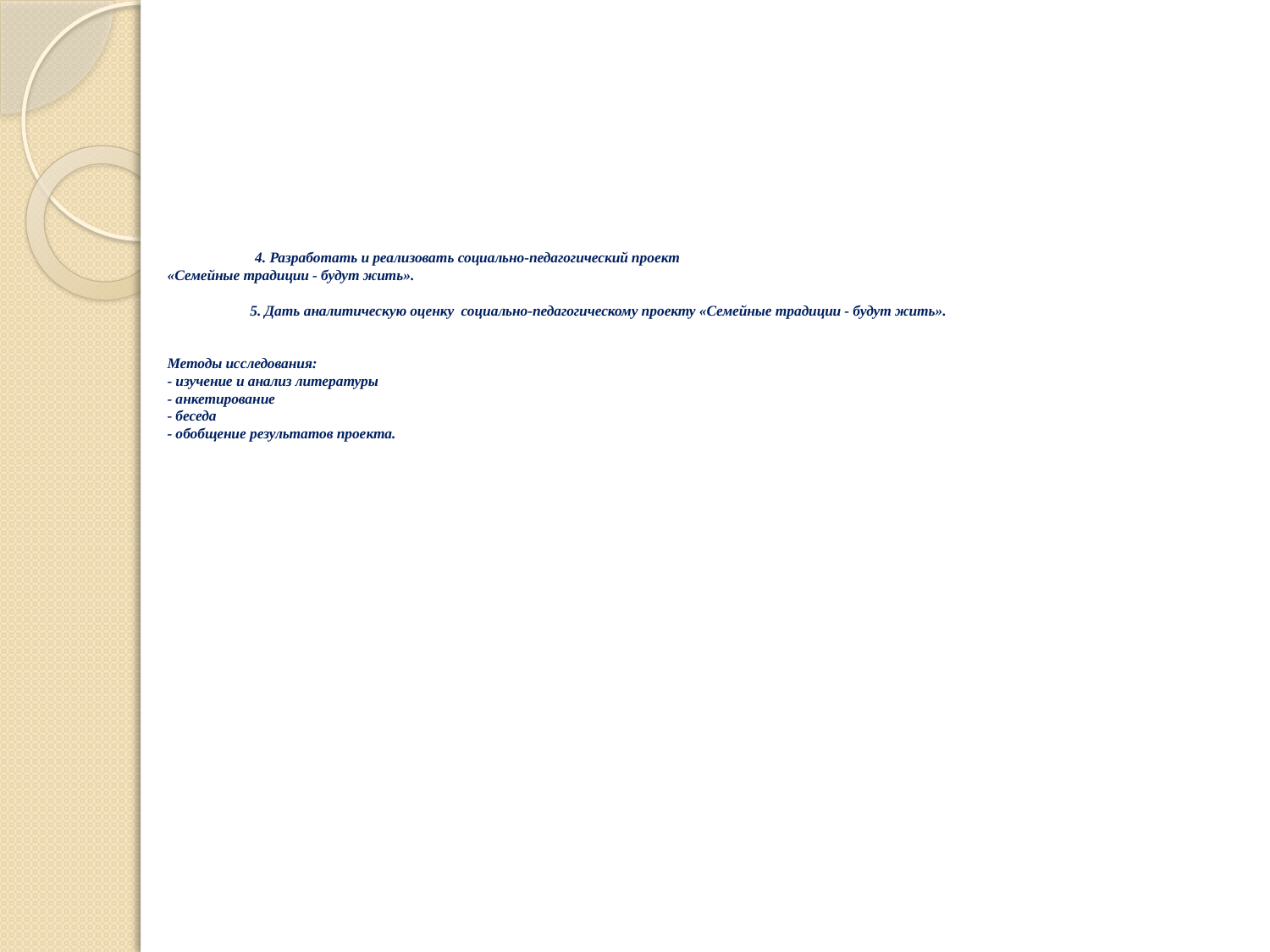

# 4. Разработать и реализовать социально-педагогический проект «Семейные традиции - будут жить». 5. Дать аналитическую оценку  социально-педагогическому проекту «Семейные традиции - будут жить». Методы исследования: - изучение и анализ литературы - анкетирование - беседа - обобщение результатов проекта.